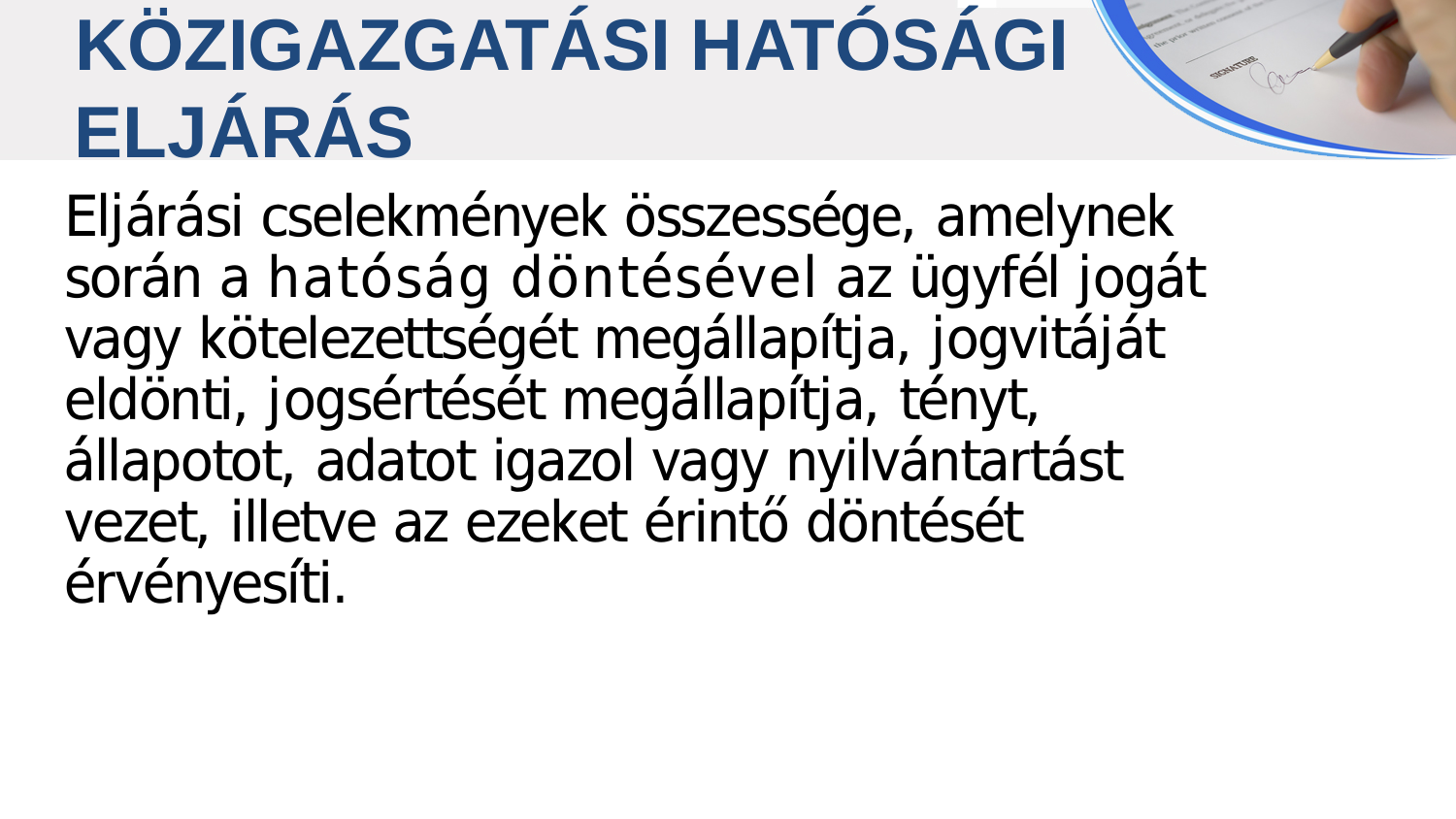

KÖZIGAZGATÁSI HATÓSÁGI
   ELJÁRÁS
Eljárási cselekmények összessége, amelynek során a hatóság döntésével az ügyfél jogát vagy kötelezettségét megállapítja, jogvitáját eldönti, jogsértését megállapítja, tényt, állapotot, adatot igazol vagy nyilvántartást vezet, illetve az ezeket érintő döntését érvényesíti.